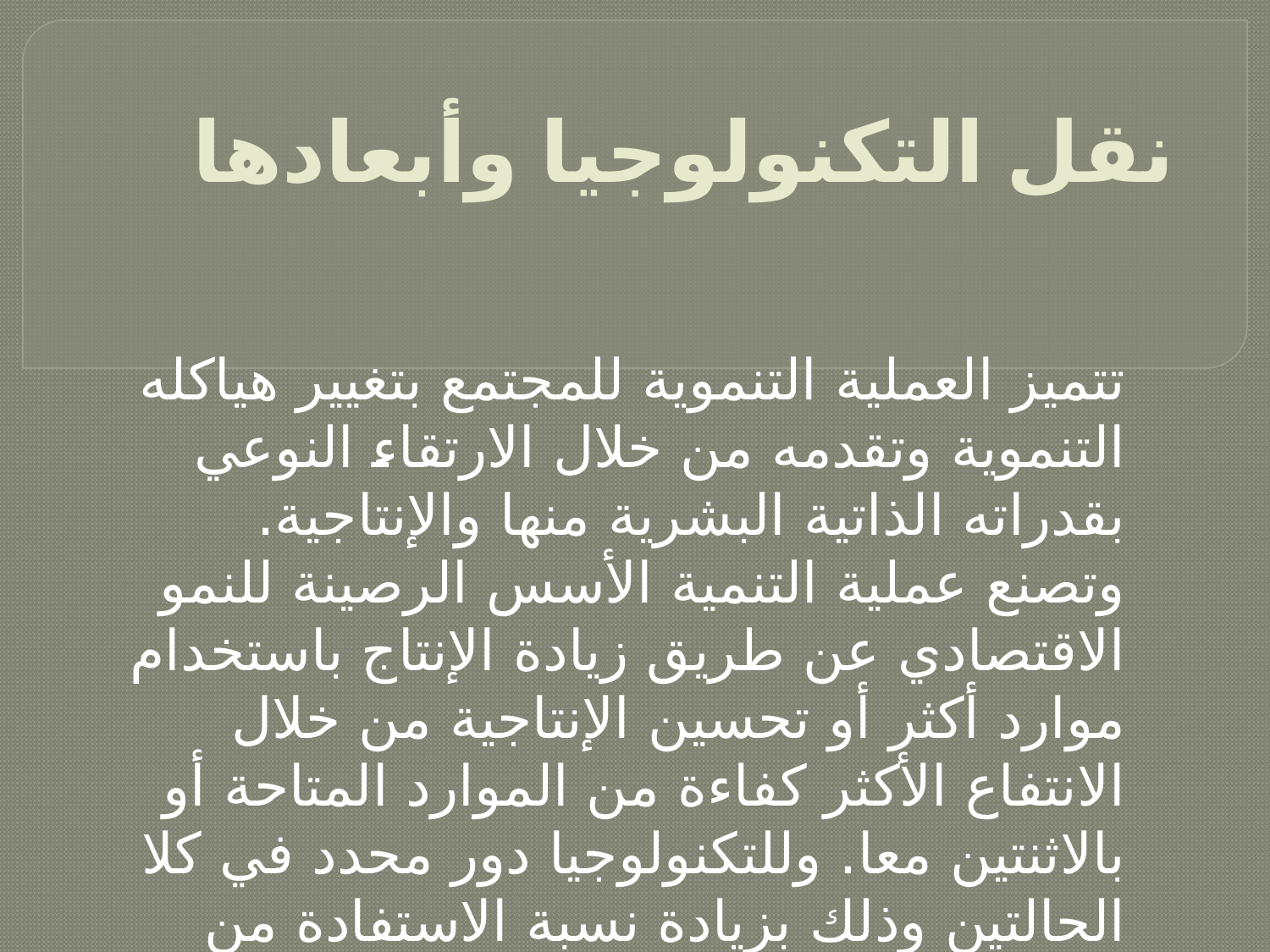

# نقل التكنولوجيا وأبعادها
تتميز العملية التنموية للمجتمع بتغيير هياكله التنموية وتقدمه من خلال الارتقاء النوعي بقدراته الذاتية البشرية منها والإنتاجية. وتصنع عملية التنمية الأسس الرصينة للنمو الاقتصادي عن طريق زيادة الإنتاج باستخدام موارد أكثر أو تحسين الإنتاجية من خلال الانتفاع الأكثر كفاءة من الموارد المتاحة أو بالاثنتين معا. وللتكنولوجيا دور محدد في كلا الحالتين وذلك بزيادة نسبة الاستفادة من الموارد المتاحة من جهة وتحسين الإنتاجية، من خلال تعزيز المهارات وتطويرها، وإتباع وسائل وطرق أمثل ومعدات أفضل ، من جهة أخرى